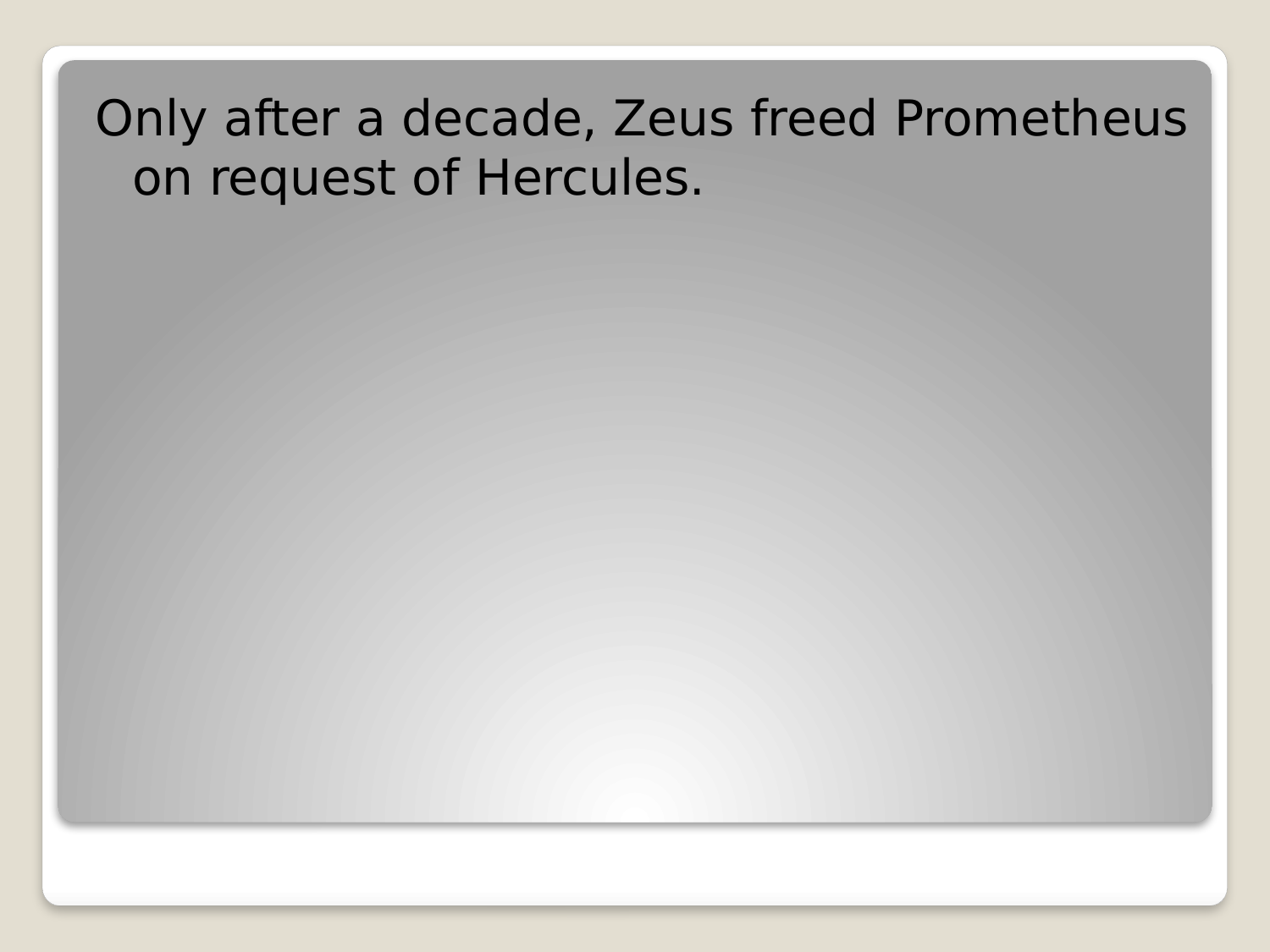

Only after a decade, Zeus freed Prometheus on request of Hercules.
#